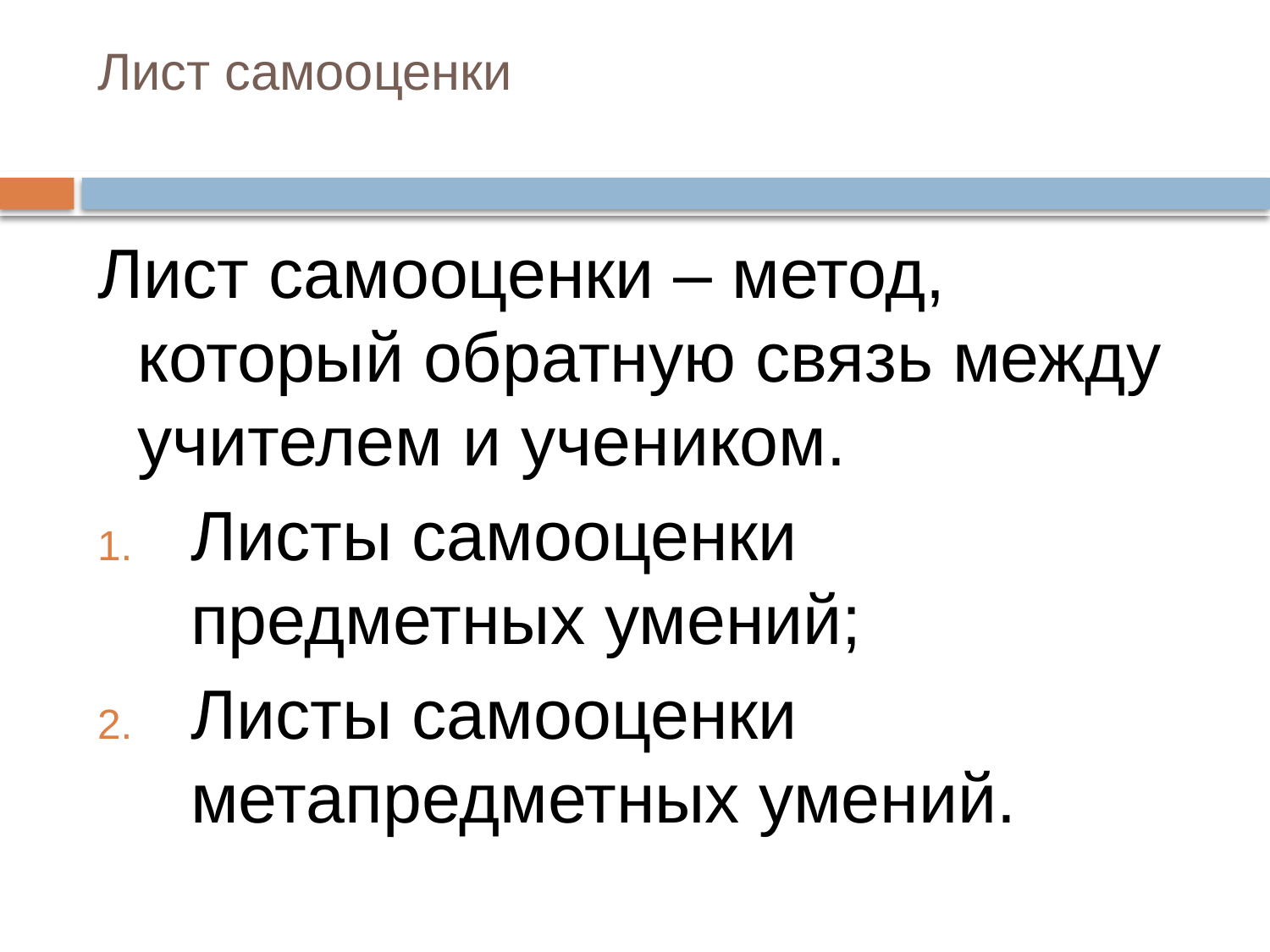

# Лист самооценки
Лист самооценки – метод, который обратную связь между учителем и учеником.
Листы самооценки предметных умений;
Листы самооценки метапредметных умений.